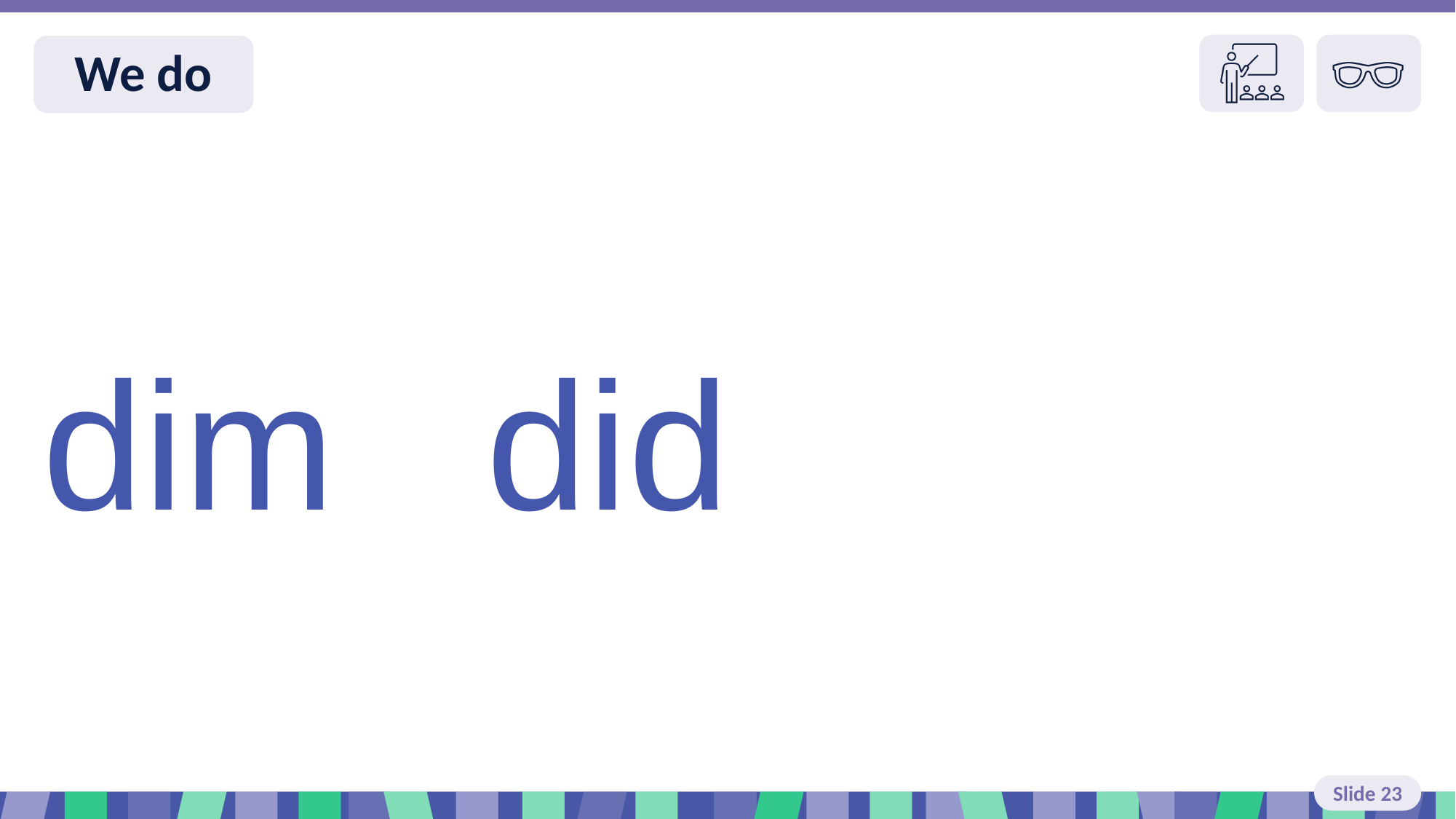

Slide 23 We do read
dim   did